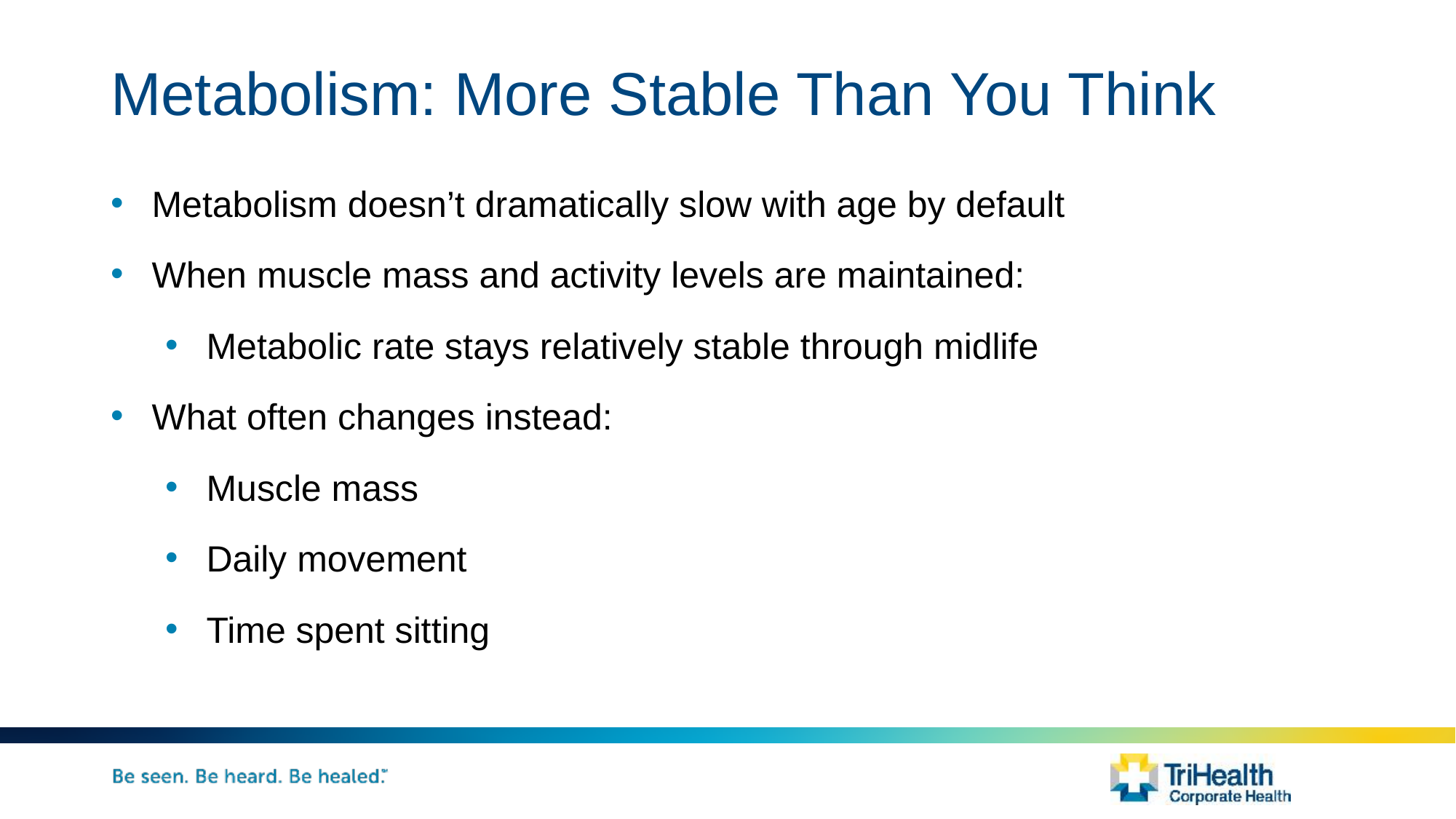

# Metabolism: More Stable Than You Think
Metabolism doesn’t dramatically slow with age by default
When muscle mass and activity levels are maintained:
Metabolic rate stays relatively stable through midlife
What often changes instead:
Muscle mass
Daily movement
Time spent sitting